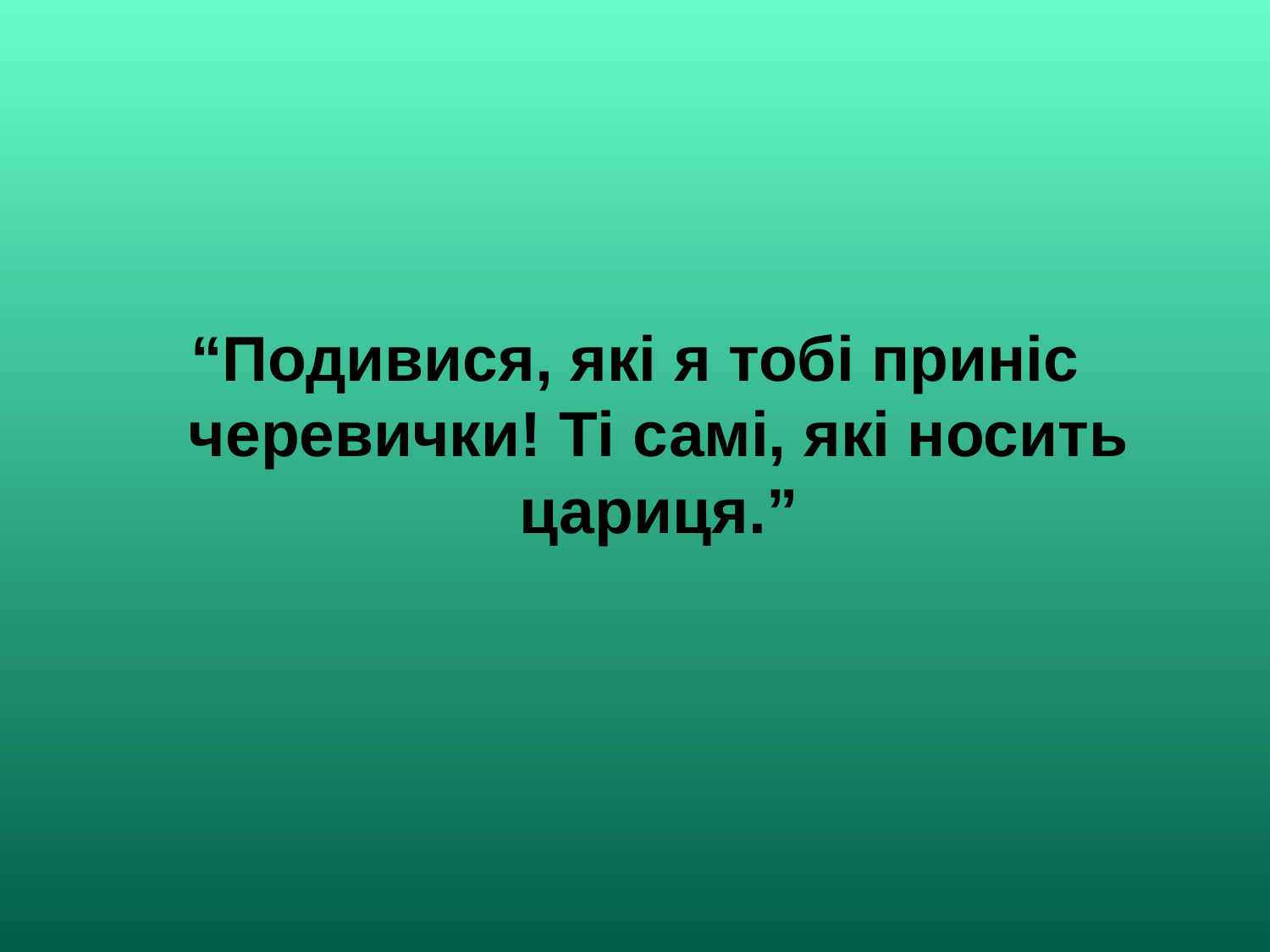

“Подивися, які я тобі приніс черевички! Ті самі, які носить цариця.”